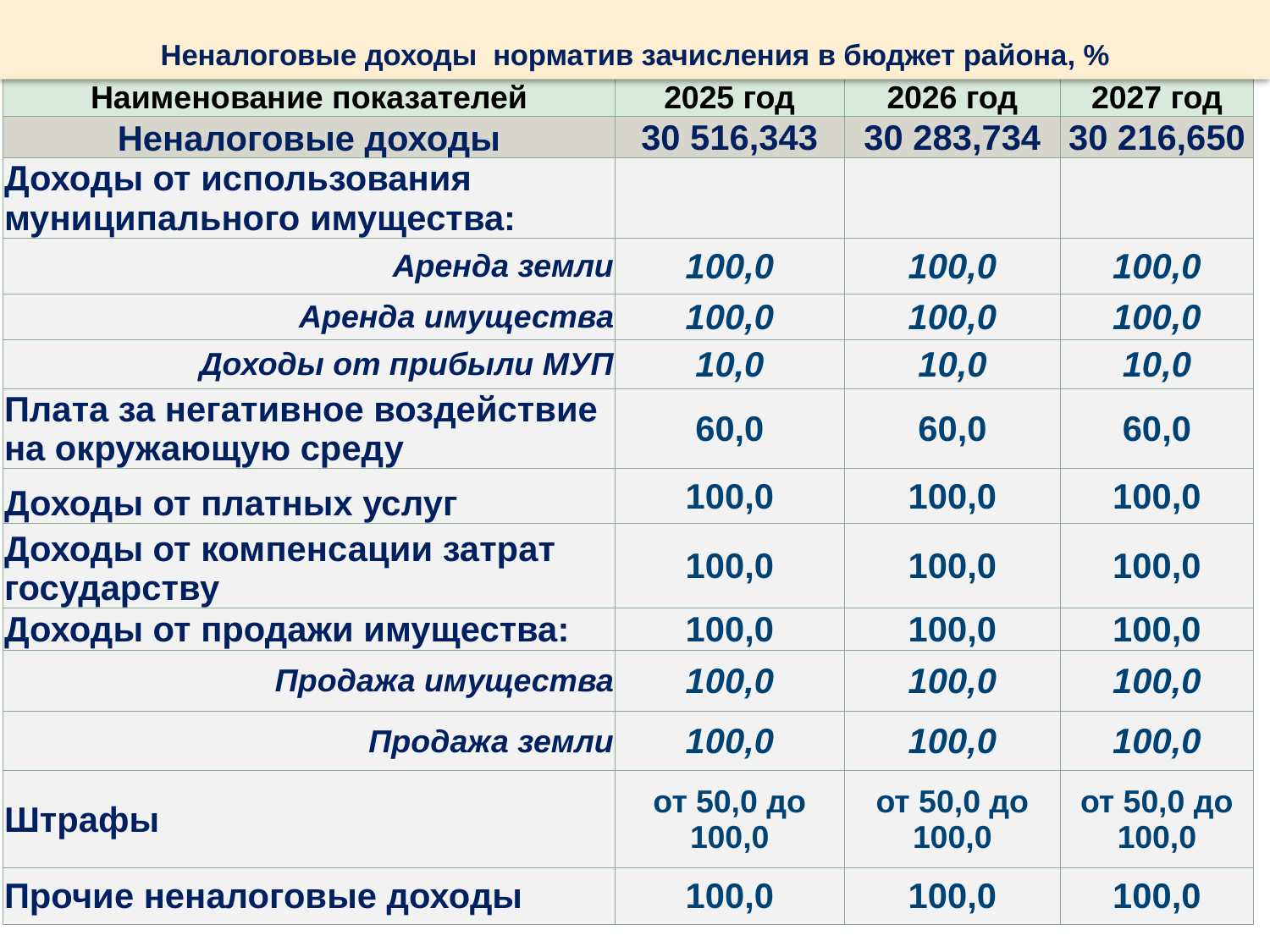

Неналоговые доходы  норматив зачисления в бюджет района, %
| Наименование показателей | 2025 год | 2026 год | 2027 год |
| --- | --- | --- | --- |
| Неналоговые доходы | 30 516,343 | 30 283,734 | 30 216,650 |
| Доходы от использования муниципального имущества: |  |  |  |
| Аренда земли | 100,0 | 100,0 | 100,0 |
| Аренда имущества | 100,0 | 100,0 | 100,0 |
| Доходы от прибыли МУП | 10,0 | 10,0 | 10,0 |
| Плата за негативное воздействие на окружающую среду | 60,0 | 60,0 | 60,0 |
| Доходы от платных услуг | 100,0 | 100,0 | 100,0 |
| Доходы от компенсации затрат государству | 100,0 | 100,0 | 100,0 |
| Доходы от продажи имущества: | 100,0 | 100,0 | 100,0 |
| Продажа имущества | 100,0 | 100,0 | 100,0 |
| Продажа земли | 100,0 | 100,0 | 100,0 |
| Штрафы | от 50,0 до 100,0 | от 50,0 до 100,0 | от 50,0 до 100,0 |
| Прочие неналоговые доходы | 100,0 | 100,0 | 100,0 |